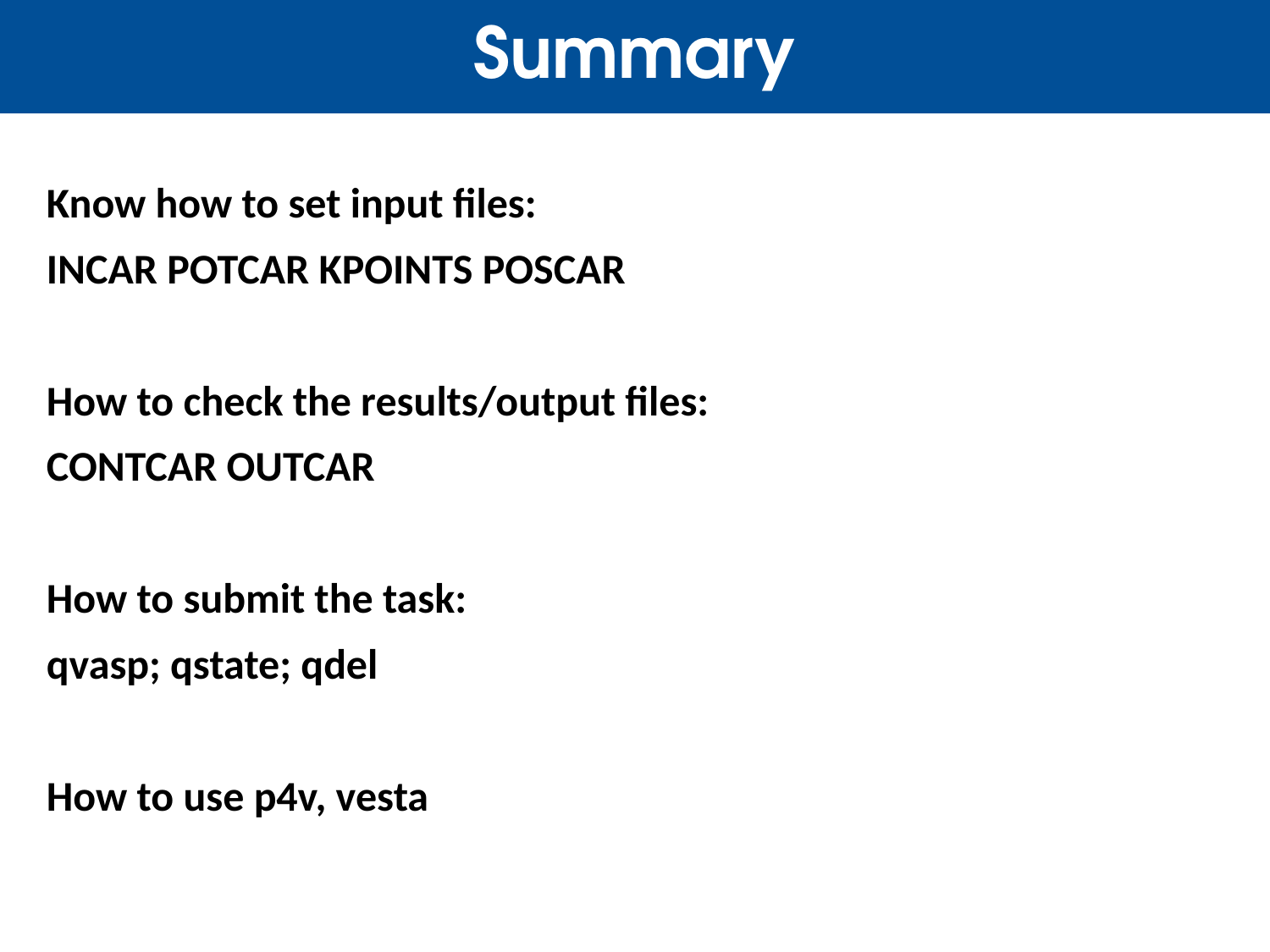

Summary
# 1. H, O, F doping-Interstitial sites
Know how to set input files:
INCAR POTCAR KPOINTS POSCAR

How to check the results/output files:
CONTCAR OUTCAR

How to submit the task:
qvasp; qstate; qdel

How to use p4v, vesta